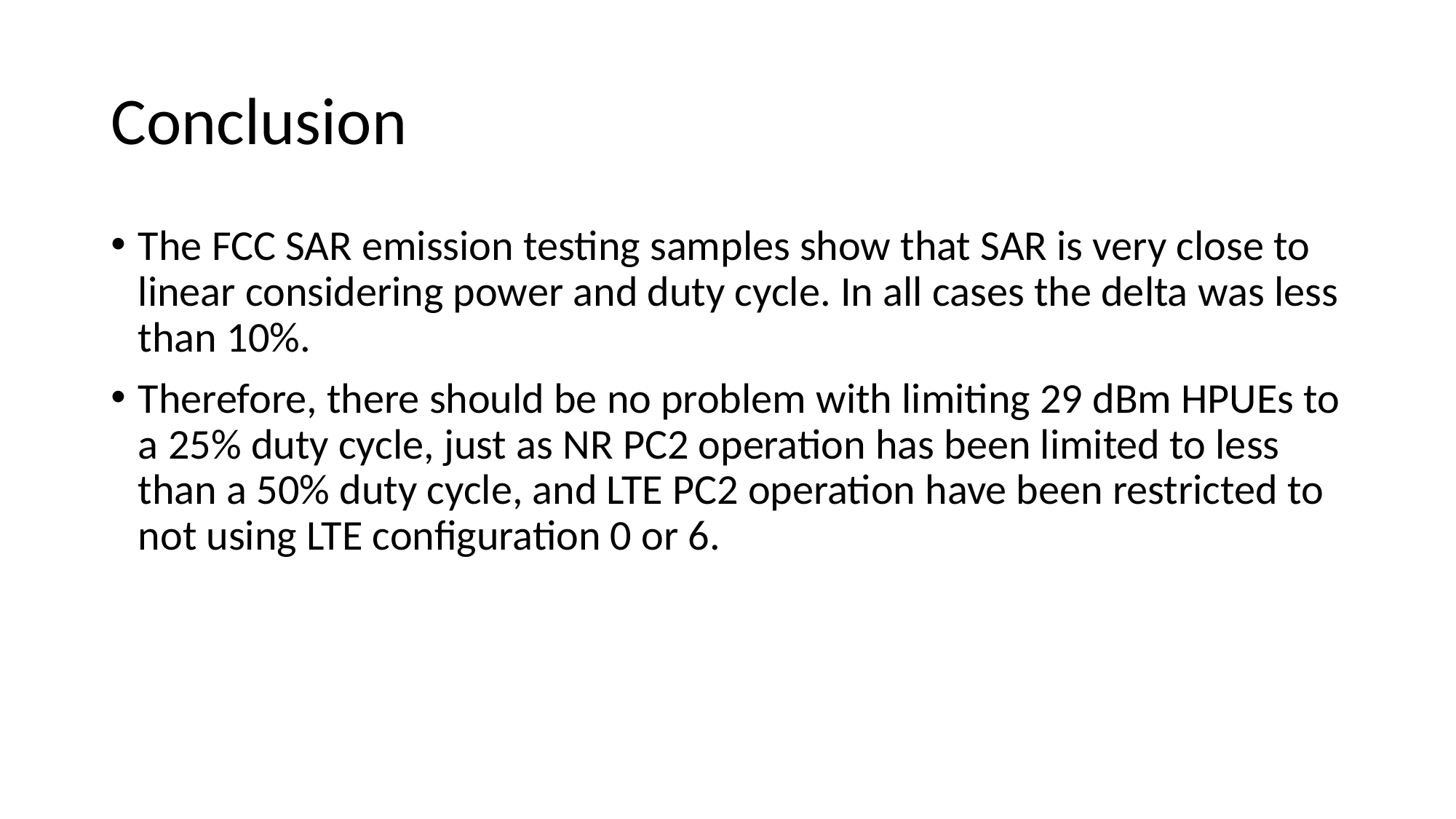

# Conclusion
The FCC SAR emission testing samples show that SAR is very close to linear considering power and duty cycle. In all cases the delta was less than 10%.
Therefore, there should be no problem with limiting 29 dBm HPUEs to a 25% duty cycle, just as NR PC2 operation has been limited to less than a 50% duty cycle, and LTE PC2 operation have been restricted to not using LTE configuration 0 or 6.